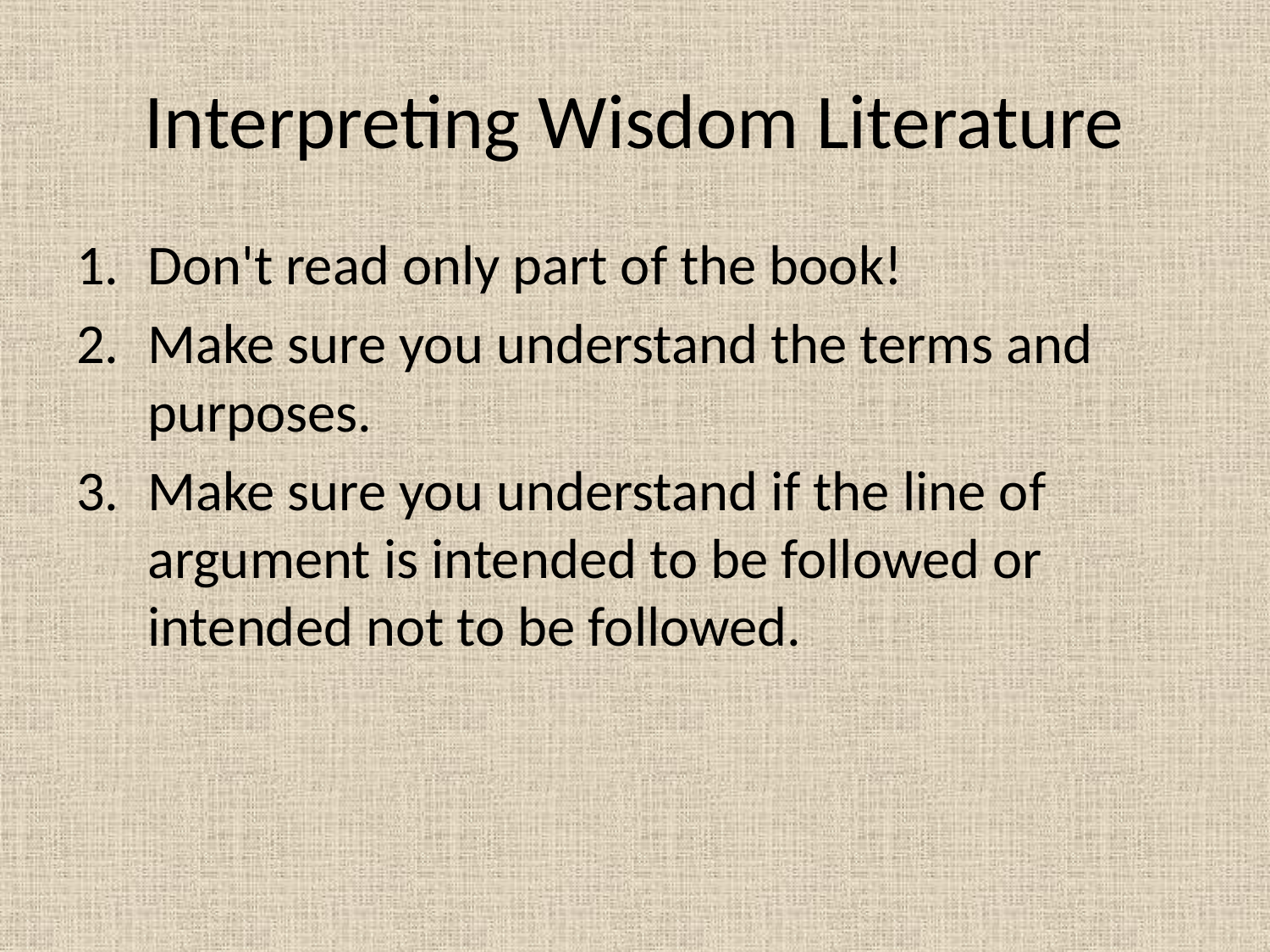

# Interpreting Wisdom Literature
Don't read only part of the book!
Make sure you understand the terms and purposes.
Make sure you understand if the line of argument is intended to be followed or intended not to be followed.